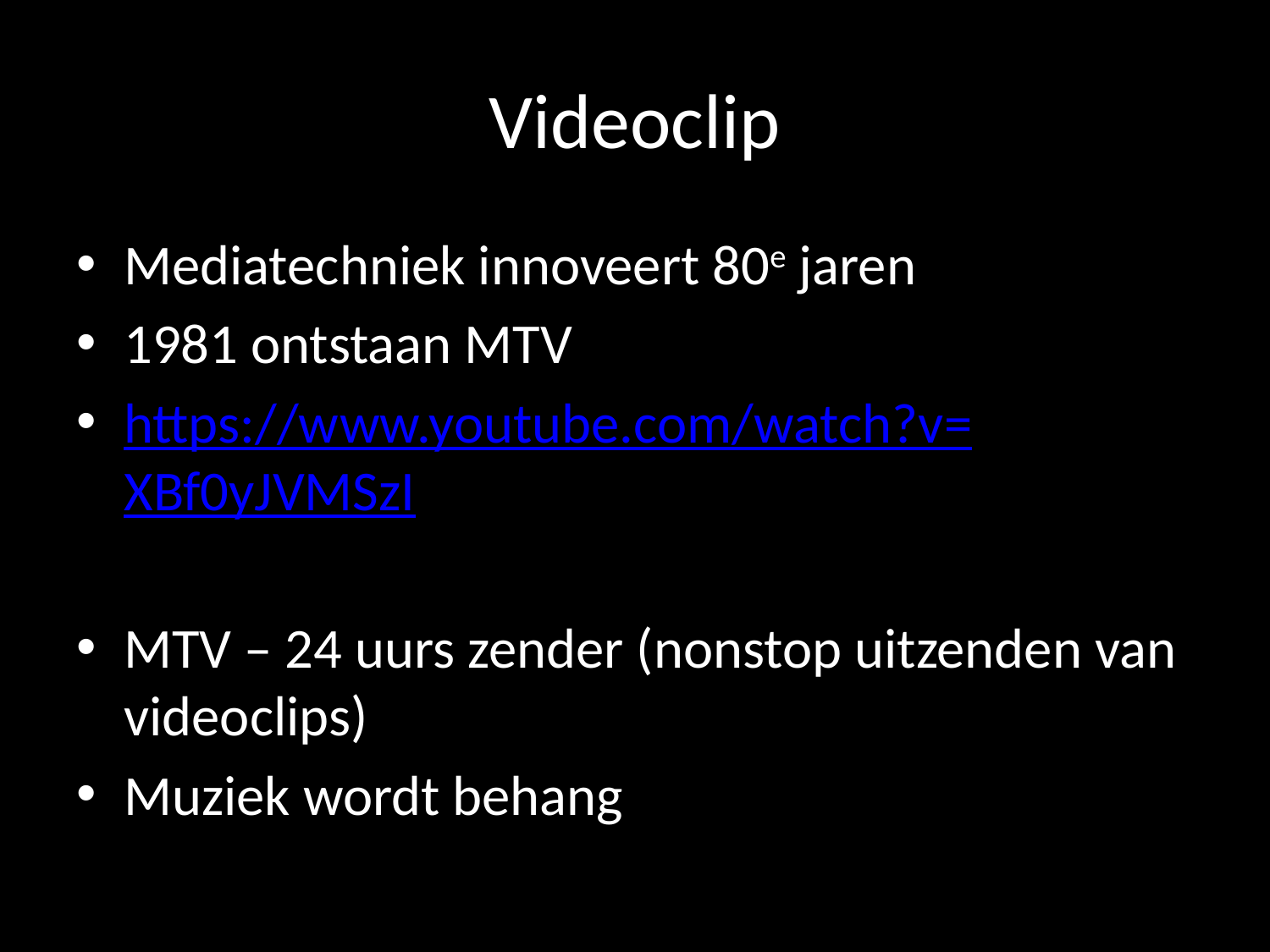

# Videoclip
Mediatechniek innoveert 80e jaren
1981 ontstaan MTV
https://www.youtube.com/watch?v=XBf0yJVMSzI

MTV – 24 uurs zender (nonstop uitzenden van videoclips)
Muziek wordt behang